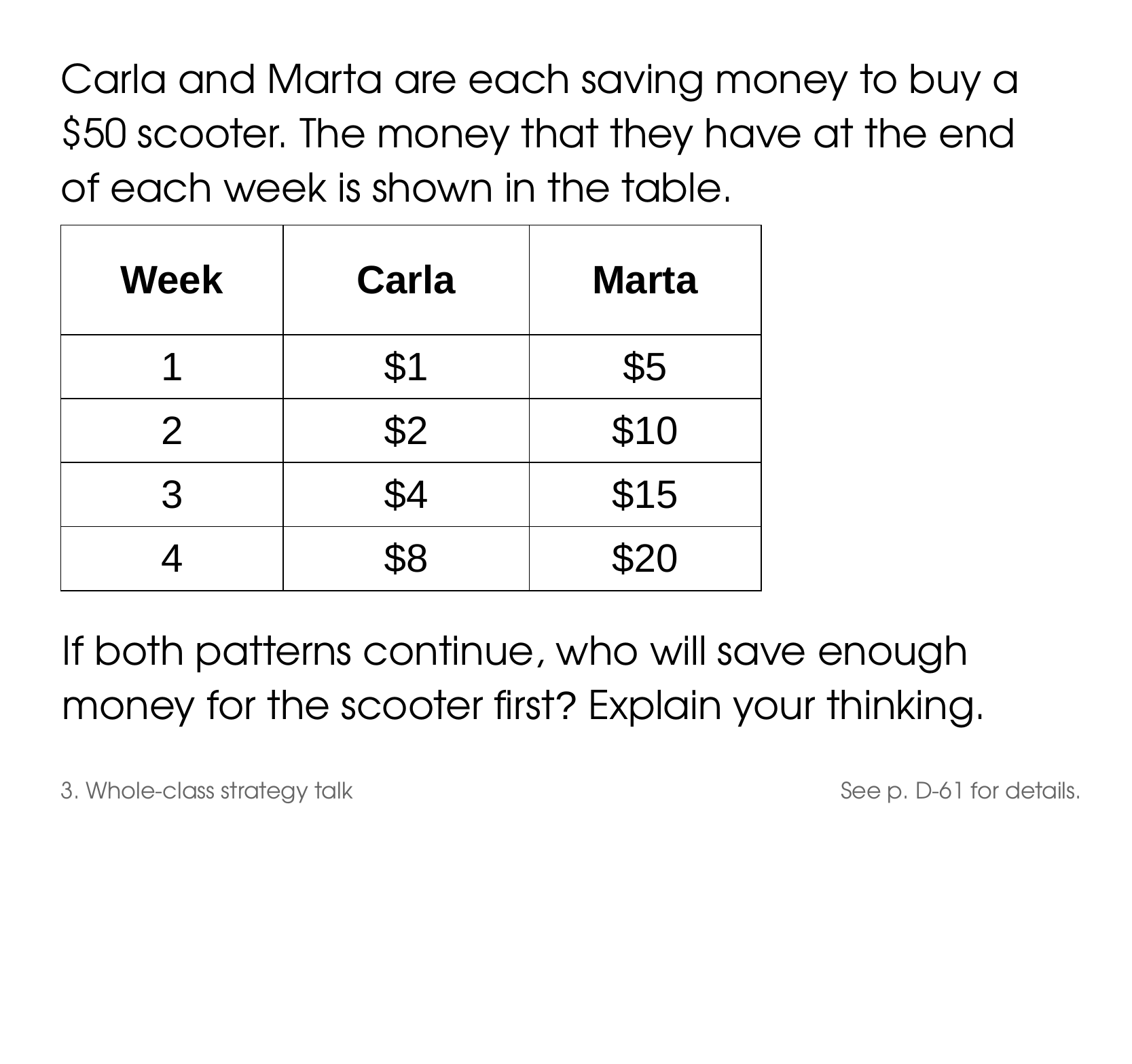

Carla and Marta are each saving money to buy a $50 scooter. The money that they have at the end of each week is shown in the table.
| Week | Carla | Marta |
| --- | --- | --- |
| 1 | $1 | $5 |
| 2 | $2 | $10 |
| 3 | $4 | $15 |
| 4 | $8 | $20 |
If both patterns continue, who will save enough money for the scooter first? Explain your thinking.
3. Whole-class strategy talk
See p. D-61 for details.